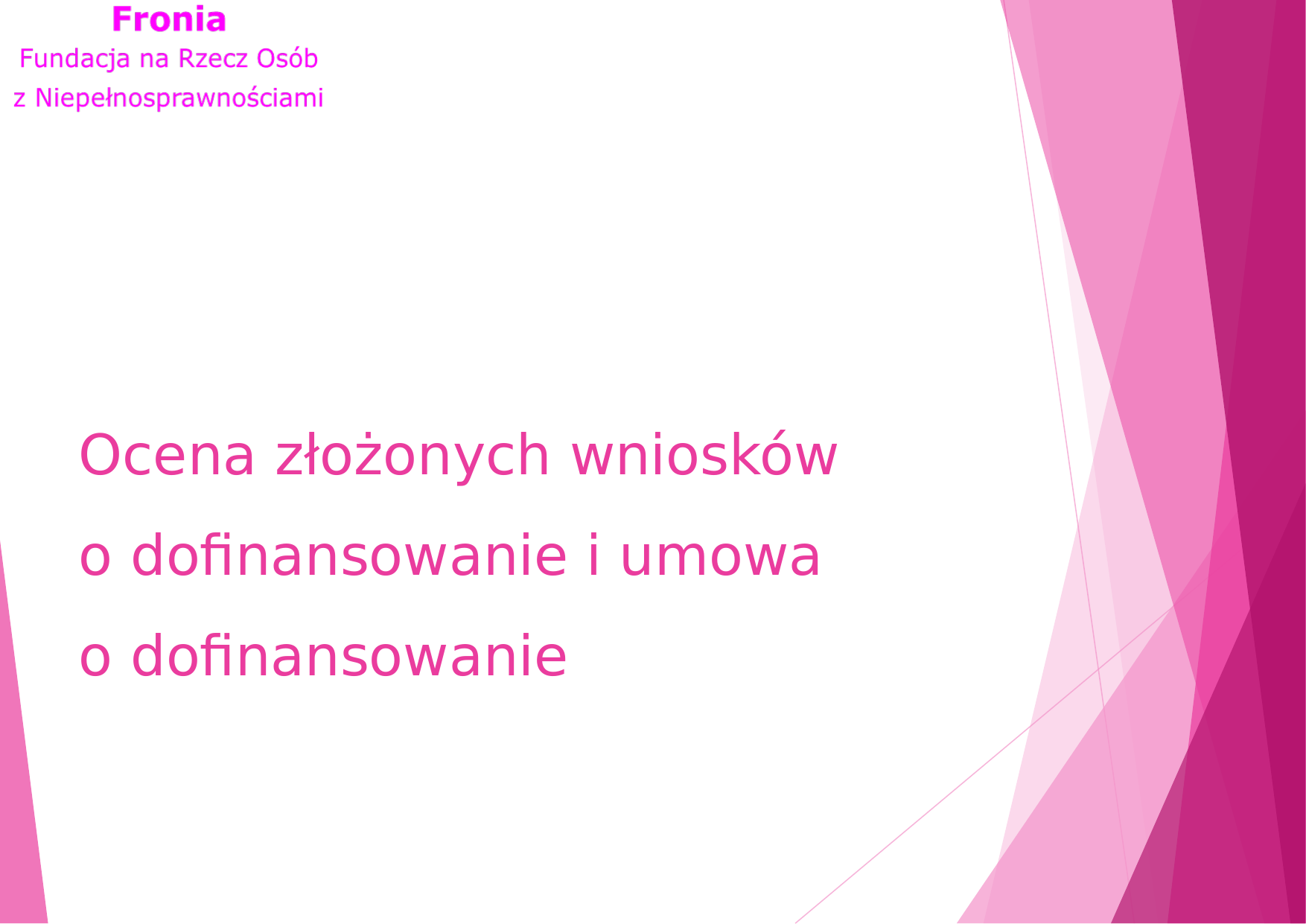

# Ocena złożonych wniosków o dofinansowanie i umowa o dofinansowanie